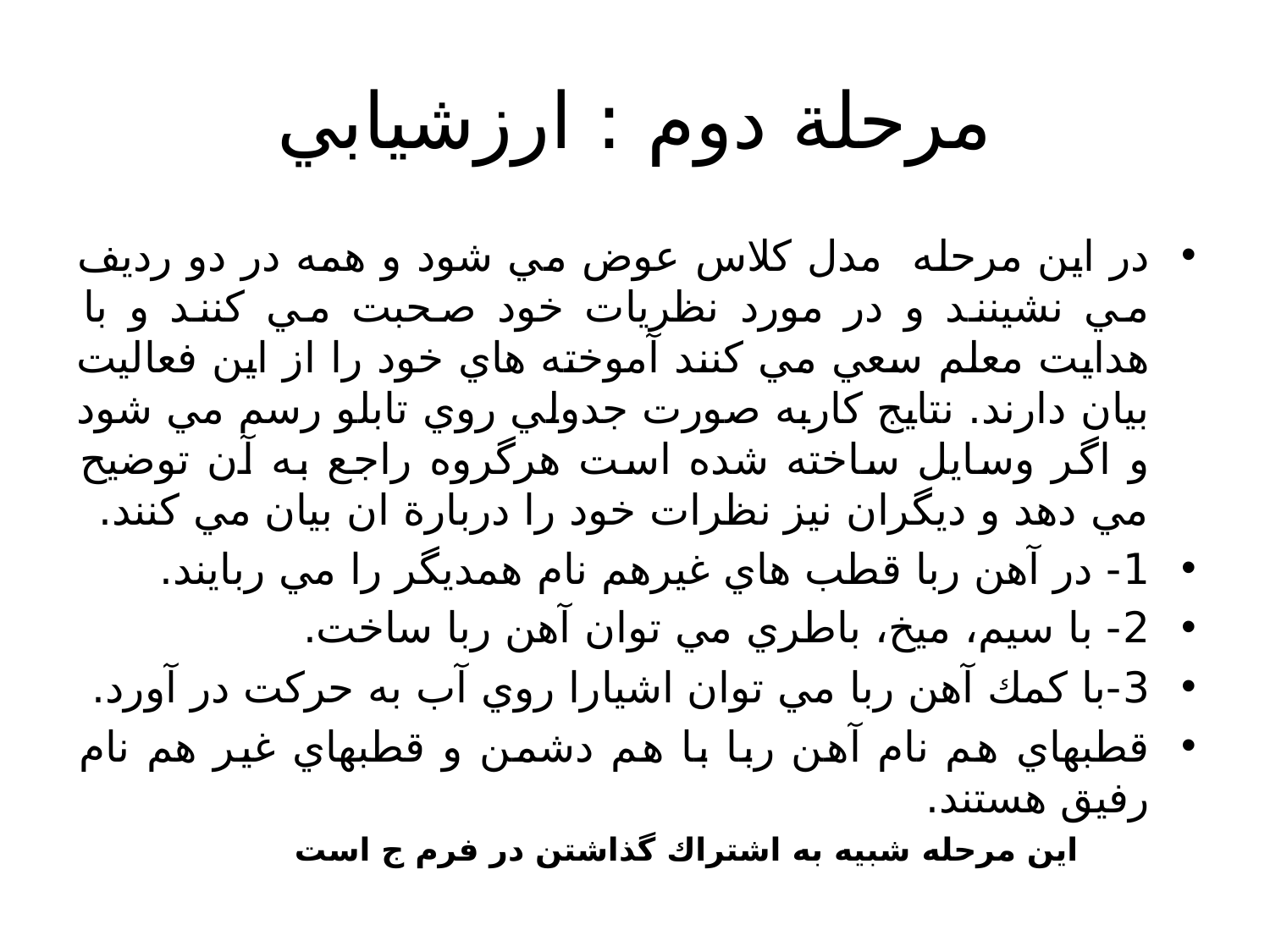

# مرحلة دوم : ارزشيابي
در اين مرحله  مدل كلاس عوض مي شود و همه در دو رديف مي نشينند و در مورد نظريات خود صحبت مي كنند و با هدايت معلم سعي مي كنند آموخته هاي خود را از اين فعاليت بيان دارند. نتايج كاربه صورت جدولي روي تابلو رسم مي شود و اگر وسايل ساخته شده است هرگروه راجع به آن توضيح مي دهد و ديگران نيز نظرات خود را دربارة ان بيان مي كنند.
1- در آهن ربا قطب هاي غيرهم نام همديگر را مي ربايند.
2- با سيم، ميخ، باطري مي توان آهن ربا ساخت.
3-با كمك آهن ربا مي توان اشيارا روي آب به حركت در آورد.
قطبهاي هم نام آهن ربا با هم دشمن و قطبهاي غير هم نام رفيق هستند.
اين مرحله شبيه به اشتراك گذاشتن در فرم ج است